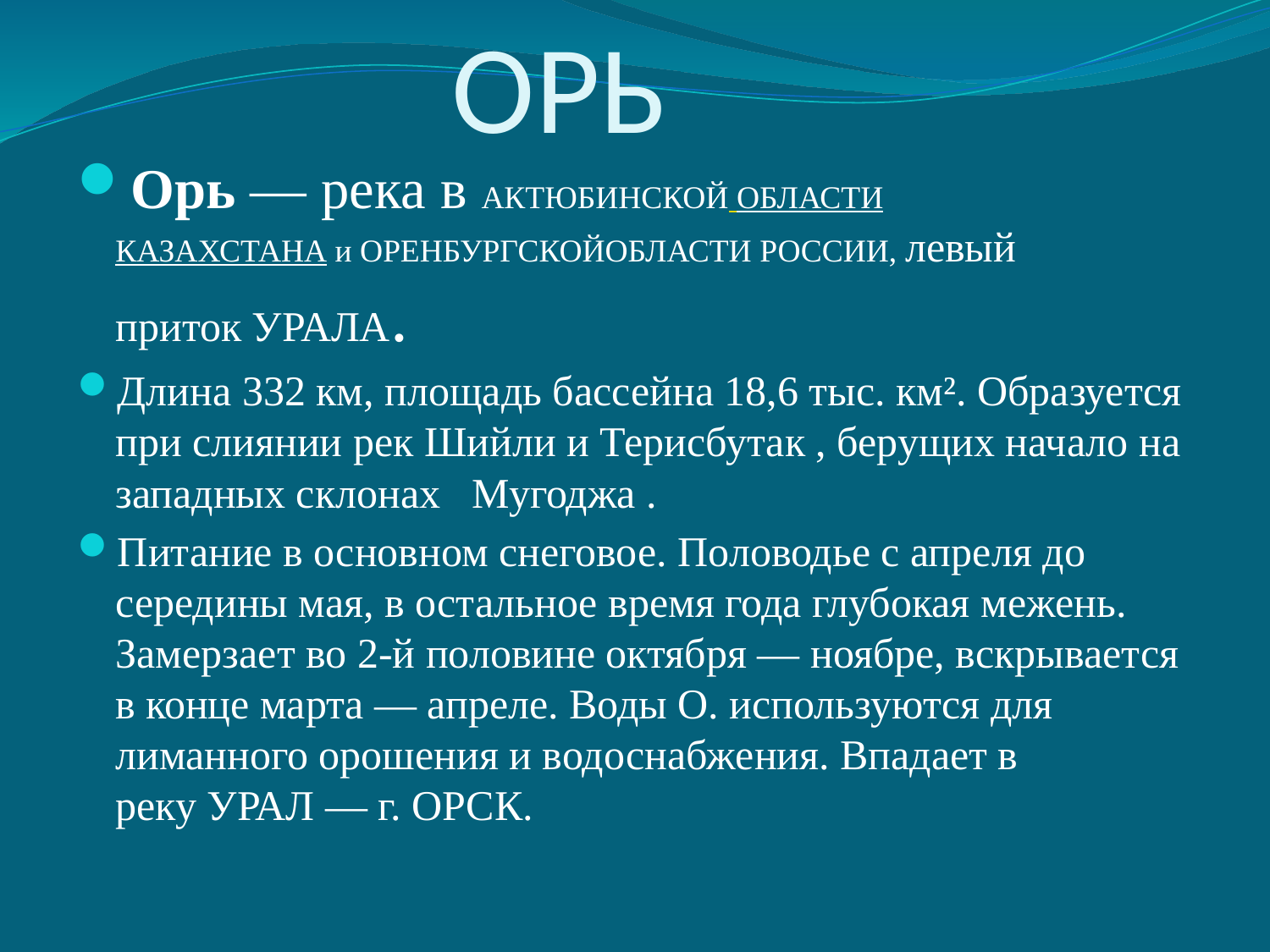

# ОРЬ
Орь — река в АКТЮБИНСКОЙ ОБЛАСТИ КАЗАХСТАНА и ОРЕНБУРГСКОЙОБЛАСТИ РОССИИ, левый приток УРАЛА.
Длина 332 км, площадь бассейна 18,6 тыс. км². Образуется при слиянии рек Шийли и Терисбутак , берущих начало на западных склонах   Мугоджа .
Питание в основном снеговое. Половодье с апреля до середины мая, в остальное время года глубокая межень. Замерзает во 2-й половине октября — ноябре, вскрывается в конце марта — апреле. Воды О. используются для лиманного орошения и водоснабжения. Впадает в реку УРАЛ — г. ОРСК.